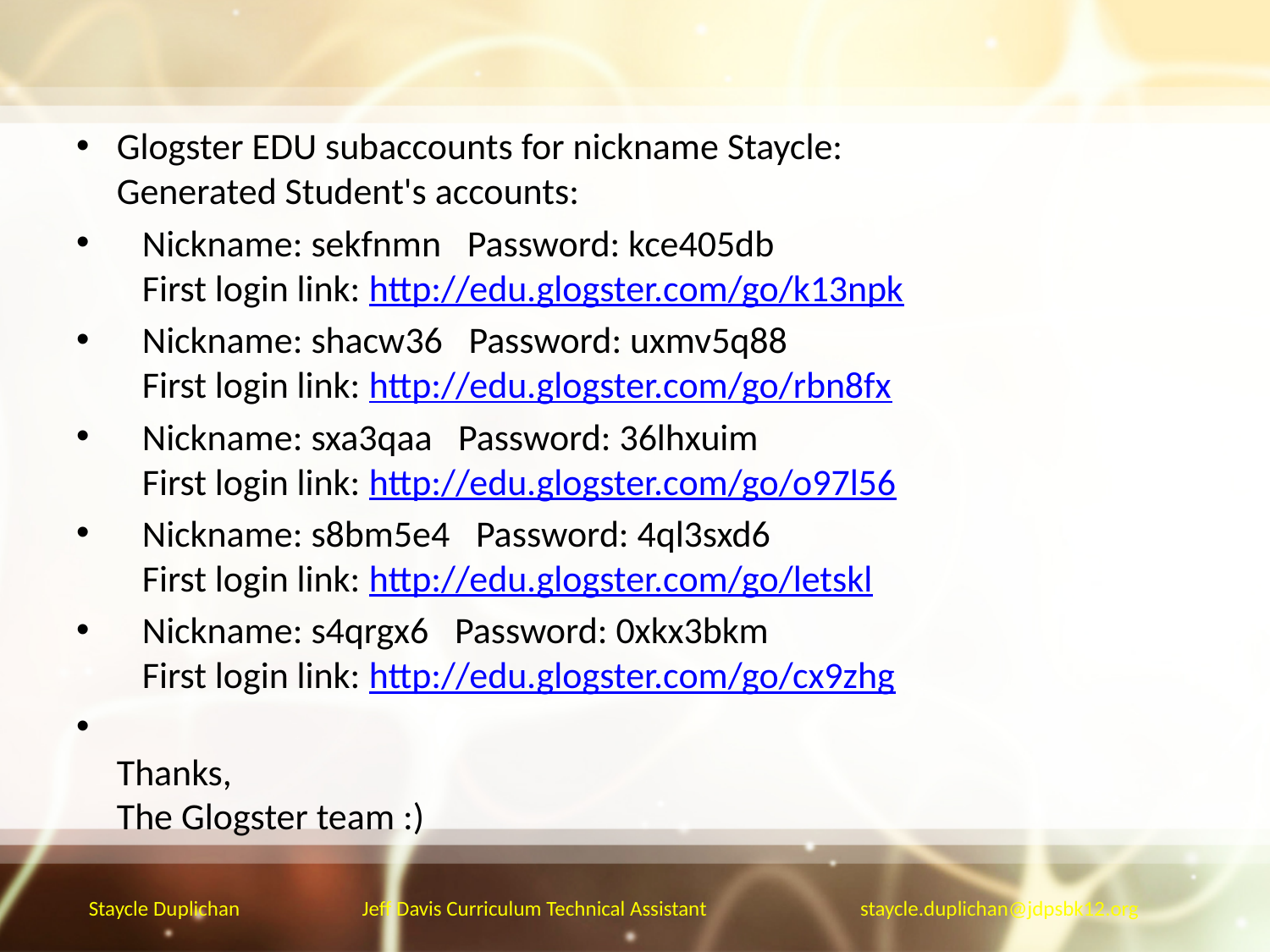

Glogster EDU subaccounts for nickname Staycle:
Generated Student's accounts:
   Nickname: sekfnmn   Password: kce405db
   First login link: http://edu.glogster.com/go/k13npk
   Nickname: shacw36   Password: uxmv5q88
   First login link: http://edu.glogster.com/go/rbn8fx
   Nickname: sxa3qaa   Password: 36lhxuim
   First login link: http://edu.glogster.com/go/o97l56
   Nickname: s8bm5e4   Password: 4ql3sxd6
   First login link: http://edu.glogster.com/go/letskl
   Nickname: s4qrgx6   Password: 0xkx3bkm
   First login link: http://edu.glogster.com/go/cx9zhg
Thanks,
The Glogster team :)
Staycle Duplichan	    Jeff Davis Curriculum Technical Assistant 		  staycle.duplichan@jdpsbk12.org